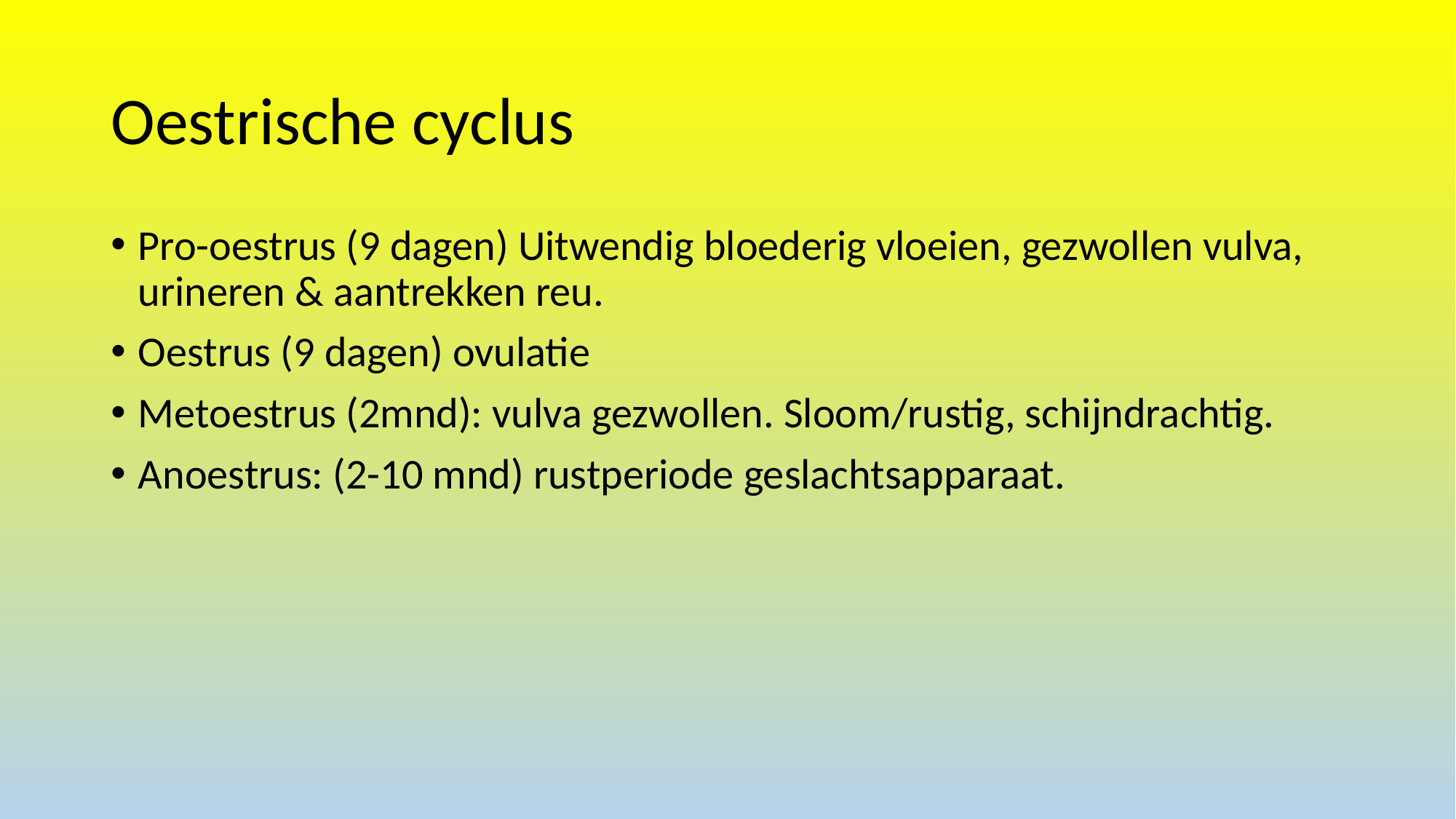

# Oestrische cyclus
Pro-oestrus (9 dagen) Uitwendig bloederig vloeien, gezwollen vulva, urineren & aantrekken reu.
Oestrus (9 dagen) ovulatie
Metoestrus (2mnd): vulva gezwollen. Sloom/rustig, schijndrachtig.
Anoestrus: (2-10 mnd) rustperiode geslachtsapparaat.